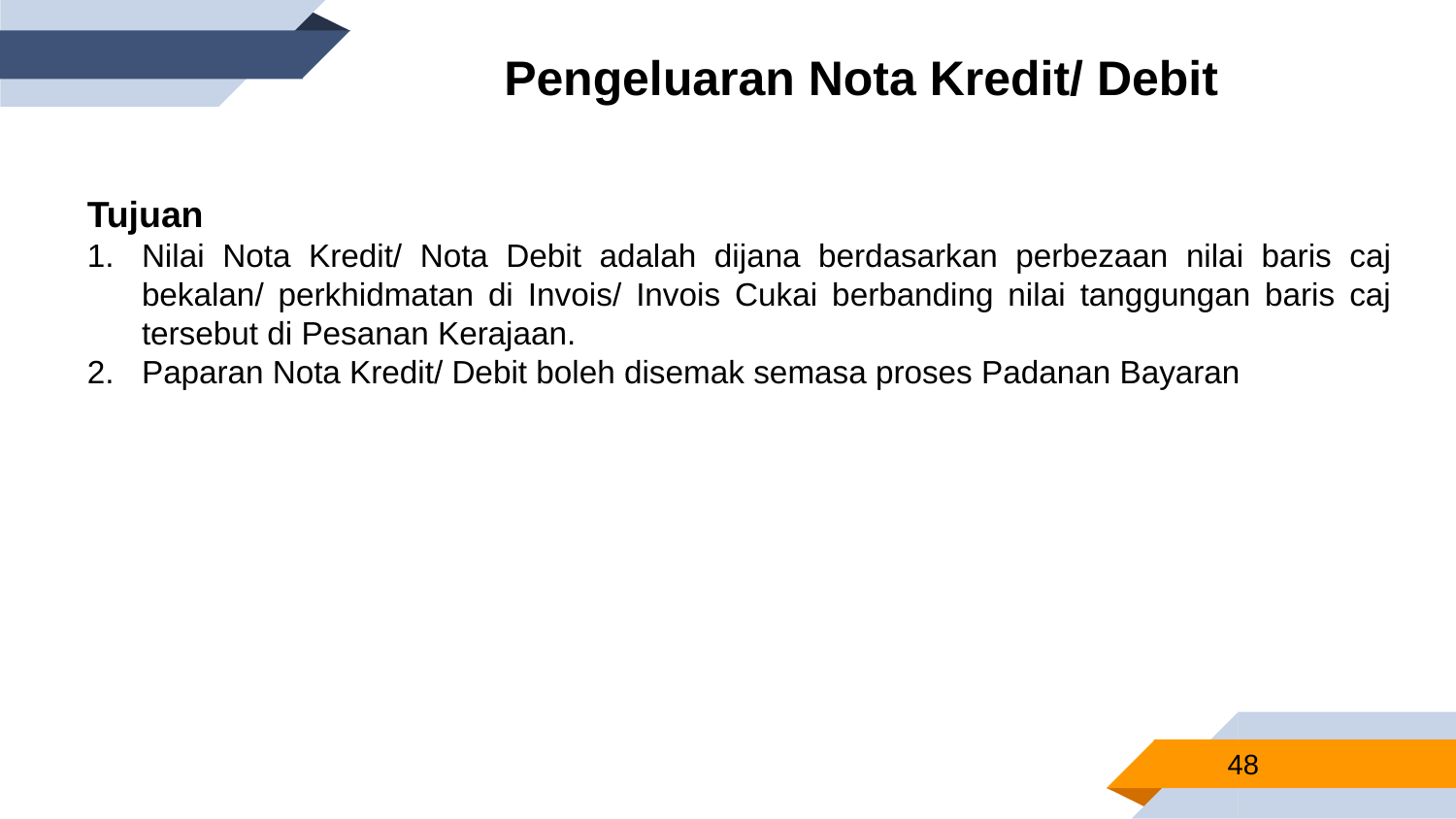

Pengeluaran Nota Kredit/ Debit
Tujuan
Nilai Nota Kredit/ Nota Debit adalah dijana berdasarkan perbezaan nilai baris caj bekalan/ perkhidmatan di Invois/ Invois Cukai berbanding nilai tanggungan baris caj tersebut di Pesanan Kerajaan.
Paparan Nota Kredit/ Debit boleh disemak semasa proses Padanan Bayaran

48